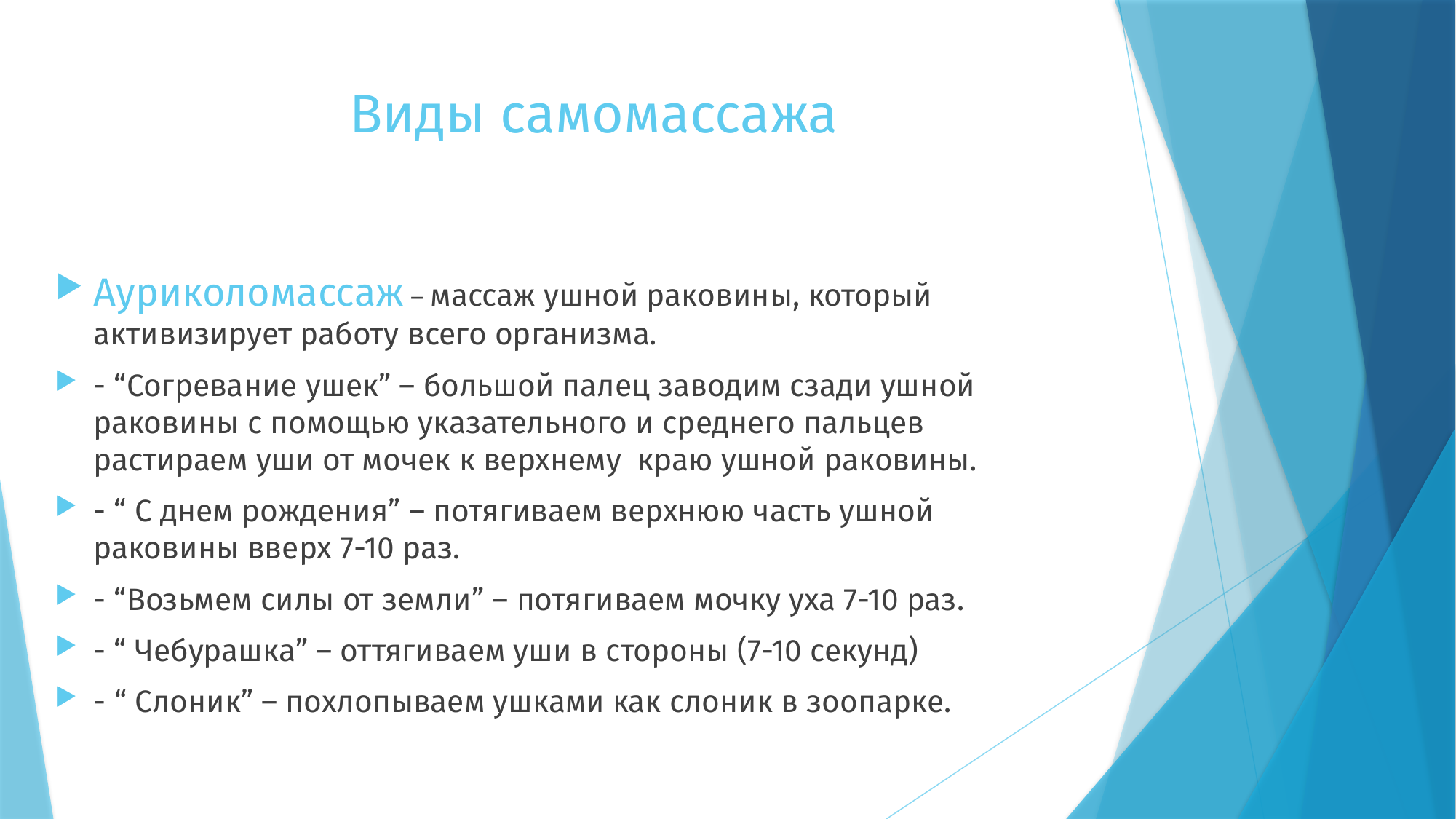

# Виды самомассажа
Ауриколомассаж – массаж ушной раковины, который активизирует работу всего организма.
- “Согревание ушек” – большой палец заводим сзади ушной раковины с помощью указательного и среднего пальцев растираем уши от мочек к верхнему  краю ушной раковины.
- “ С днем рождения” – потягиваем верхнюю часть ушной раковины вверх 7-10 раз.
- “Возьмем силы от земли” – потягиваем мочку уха 7-10 раз.
- “ Чебурашка” – оттягиваем уши в стороны (7-10 секунд)
- “ Слоник” – похлопываем ушками как слоник в зоопарке.